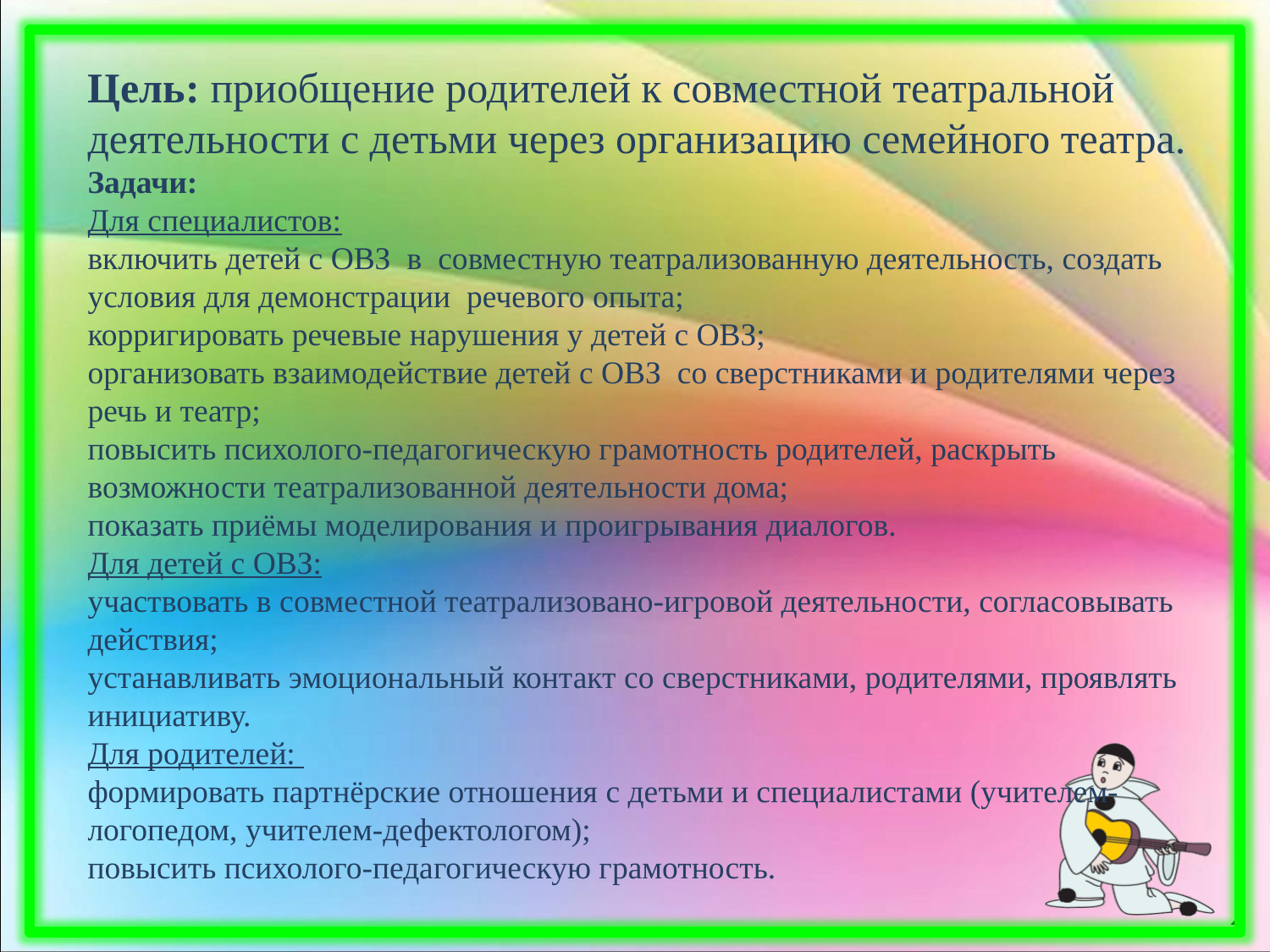

Цель: приобщение родителей к совместной театральной деятельности с детьми через организацию семейного театра.
Задачи:
Для специалистов:
включить детей с ОВЗ  в  совместную театрализованную деятельность, создать условия для демонстрации  речевого опыта;
корригировать речевые нарушения у детей с ОВЗ;
организовать взаимодействие детей с ОВЗ  со сверстниками и родителями через речь и театр;
повысить психолого-педагогическую грамотность родителей, раскрыть возможности театрализованной деятельности дома;
показать приёмы моделирования и проигрывания диалогов.
Для детей с ОВЗ:
участвовать в совместной театрализовано-игровой деятельности, согласовывать действия;
устанавливать эмоциональный контакт со сверстниками, родителями, проявлять инициативу.
Для родителей:
формировать партнёрские отношения с детьми и специалистами (учителем-логопедом, учителем-дефектологом);
повысить психолого-педагогическую грамотность.